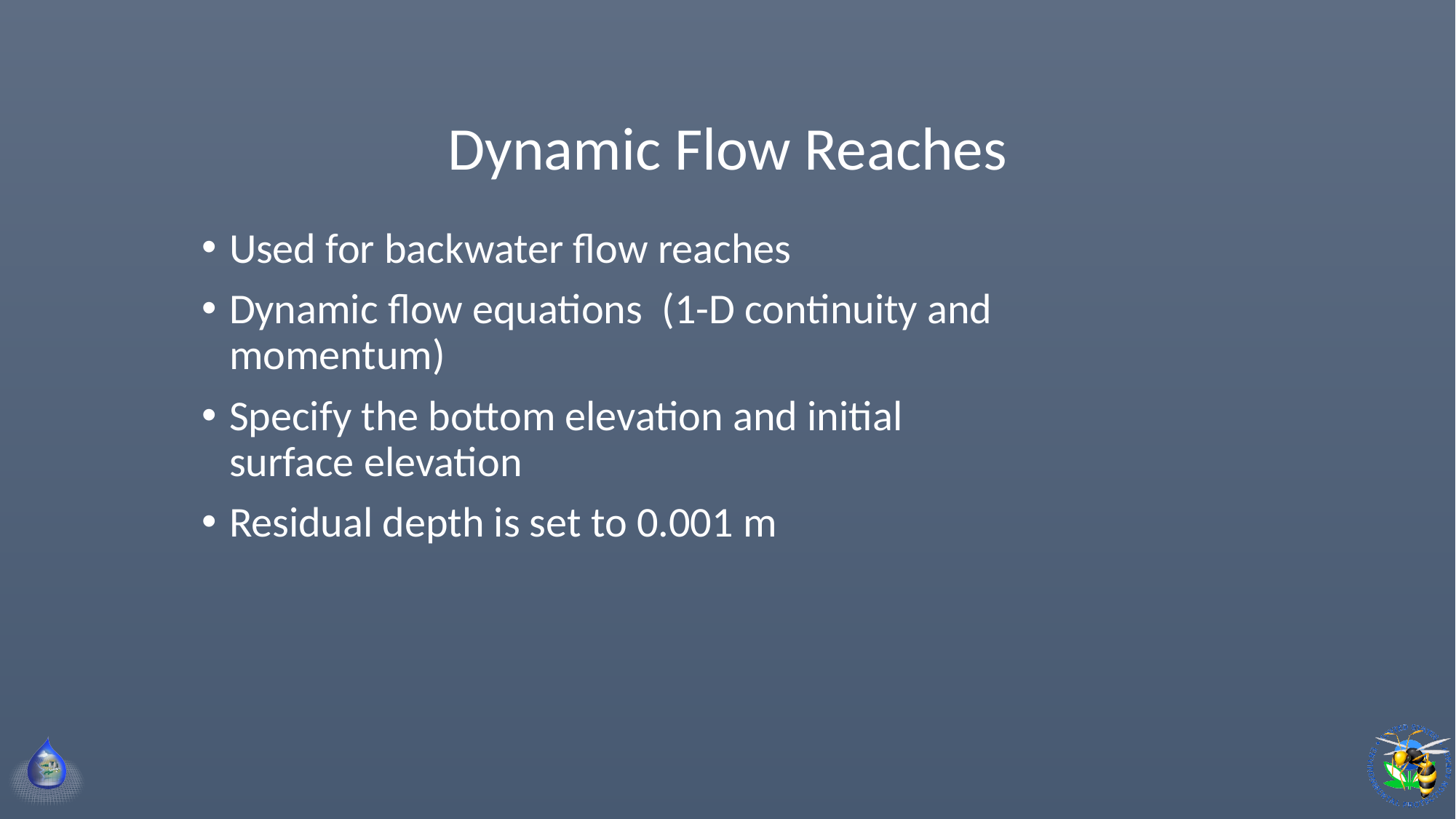

# Dynamic Flow Reaches
Used for backwater flow reaches
Dynamic flow equations  (1-D continuity and momentum)
Specify the bottom elevation and initial surface elevation
Residual depth is set to 0.001 m